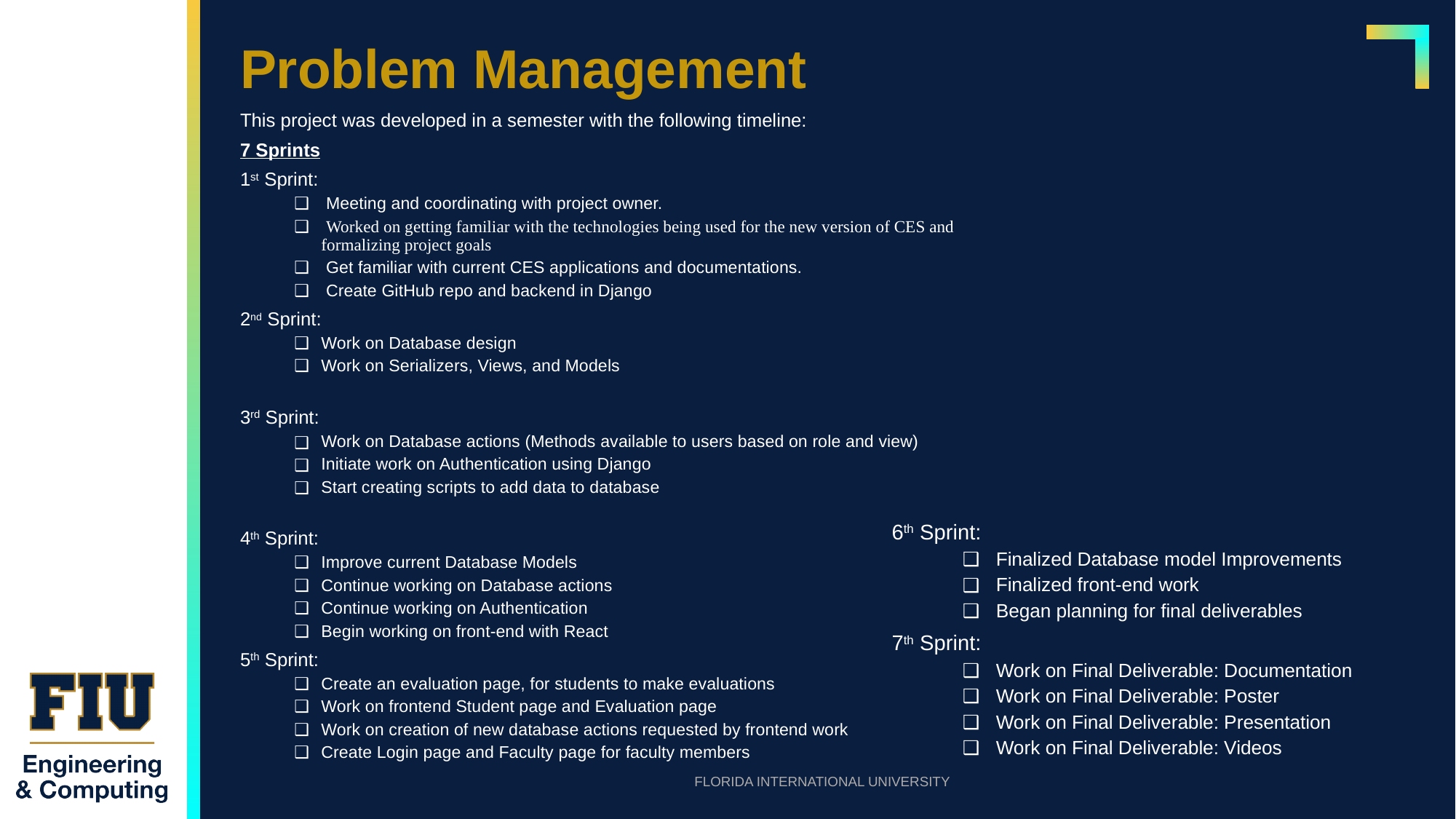

# Problem Management
This project was developed in a semester with the following timeline:
7 Sprints
1st Sprint:
 Meeting and coordinating with project owner.
 Worked on getting familiar with the technologies being used for the new version of CES and formalizing project goals
 Get familiar with current CES applications and documentations.
 Create GitHub repo and backend in Django
2nd Sprint:
Work on Database design
Work on Serializers, Views, and Models

3rd Sprint:
Work on Database actions (Methods available to users based on role and view)
Initiate work on Authentication using Django
Start creating scripts to add data to database

4th Sprint:
Improve current Database Models
Continue working on Database actions
Continue working on Authentication
Begin working on front-end with React
5th Sprint:
Create an evaluation page, for students to make evaluations
Work on frontend Student page and Evaluation page
Work on creation of new database actions requested by frontend work
Create Login page and Faculty page for faculty members

6th Sprint:
Finalized Database model Improvements
Finalized front-end work
Began planning for final deliverables
7th Sprint:
Work on Final Deliverable: Documentation
Work on Final Deliverable: Poster
Work on Final Deliverable: Presentation
Work on Final Deliverable: Videos